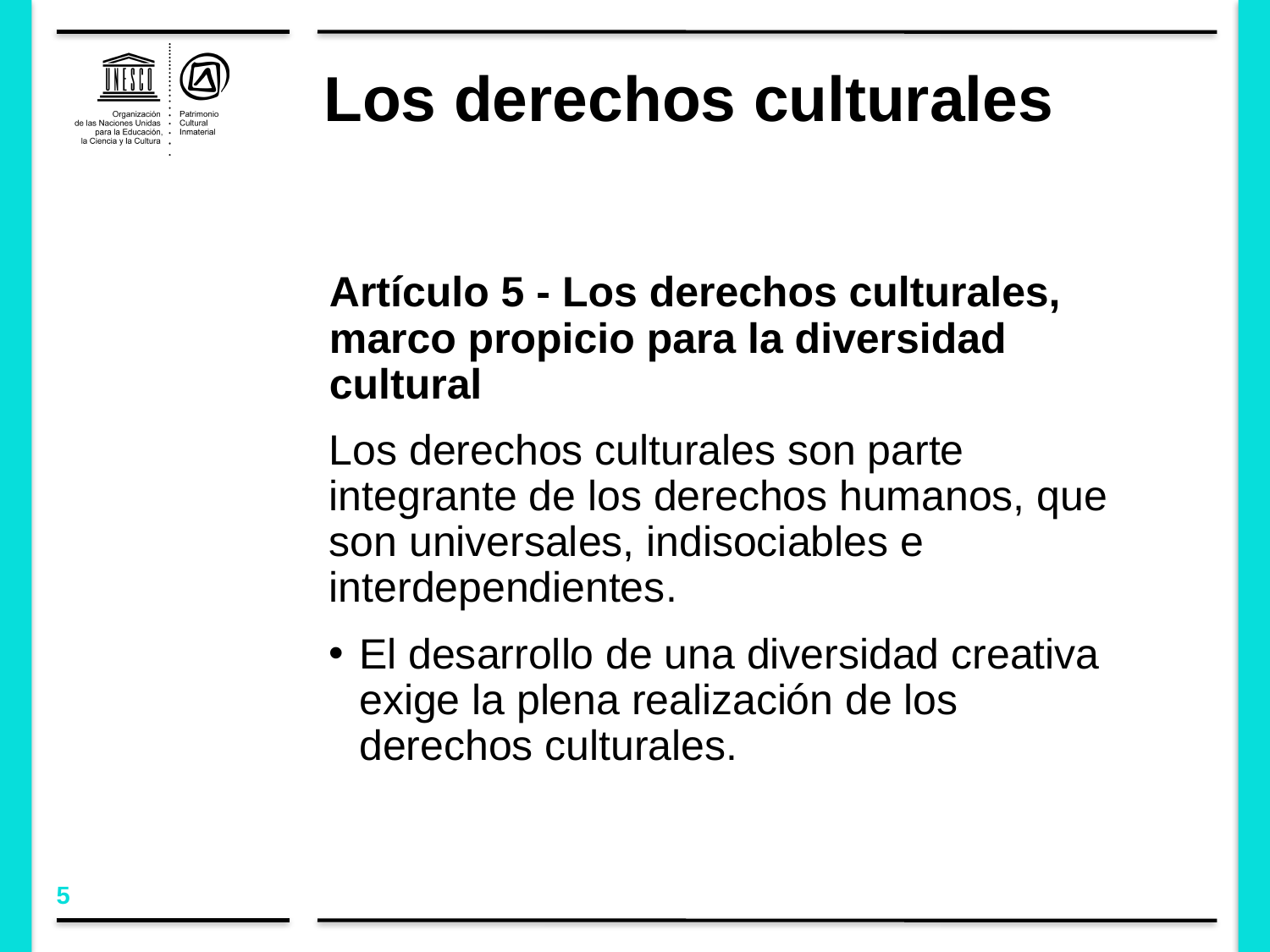

Los derechos culturales
Artículo 5 - Los derechos culturales, marco propicio para la diversidad cultural
Los derechos culturales son parte integrante de los derechos humanos, que son universales, indisociables e interdependientes.
El desarrollo de una diversidad creativa exige la plena realización de los derechos culturales.